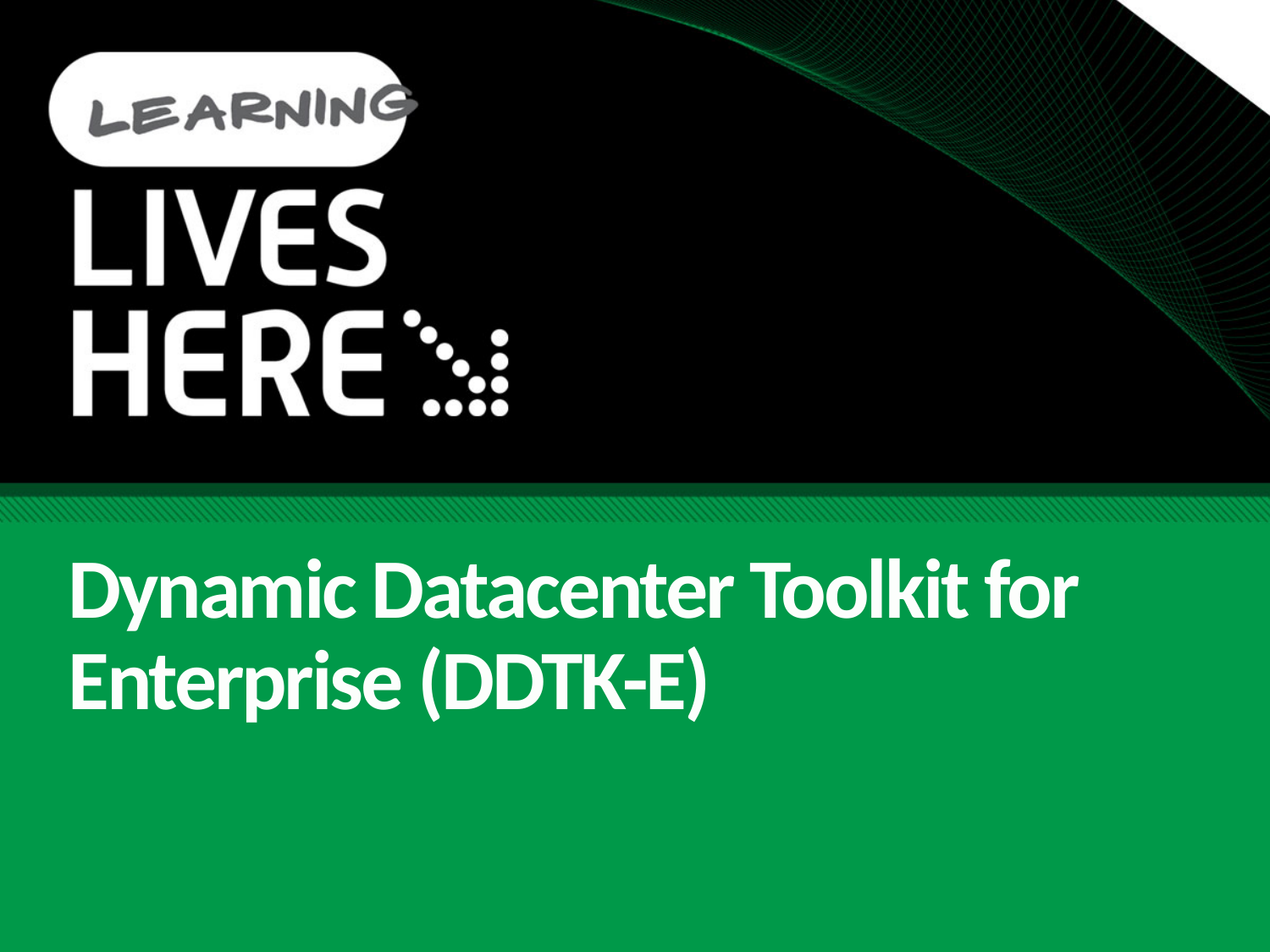

# Dynamic Datacenter Toolkit for Enterprise (DDTK-E)